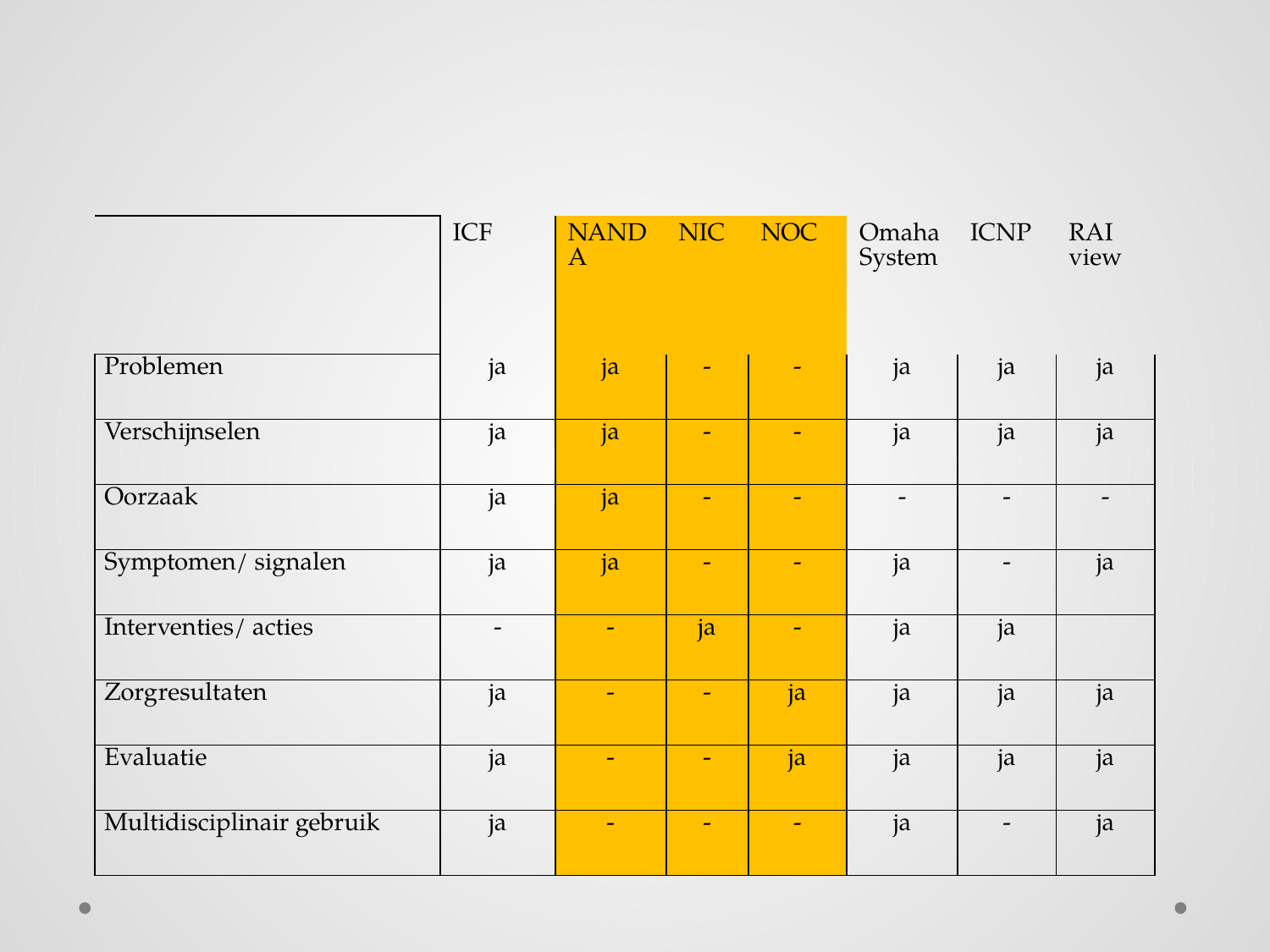

#
|  | ICF | NANDA | NIC | NOC | Omaha System | ICNP | RAI view |
| --- | --- | --- | --- | --- | --- | --- | --- |
| Problemen | ja | ja | - | - | ja | ja | ja |
| Verschijnselen | ja | ja | - | - | ja | ja | ja |
| Oorzaak | ja | ja | - | - | - | - | - |
| Symptomen/ signalen | ja | ja | - | - | ja | - | ja |
| Interventies/ acties | - | - | ja | - | ja | ja |  |
| Zorgresultaten | ja | - | - | ja | ja | ja | ja |
| Evaluatie | ja | - | - | ja | ja | ja | ja |
| Multidisciplinair gebruik | ja | - | - | - | ja | - | ja |